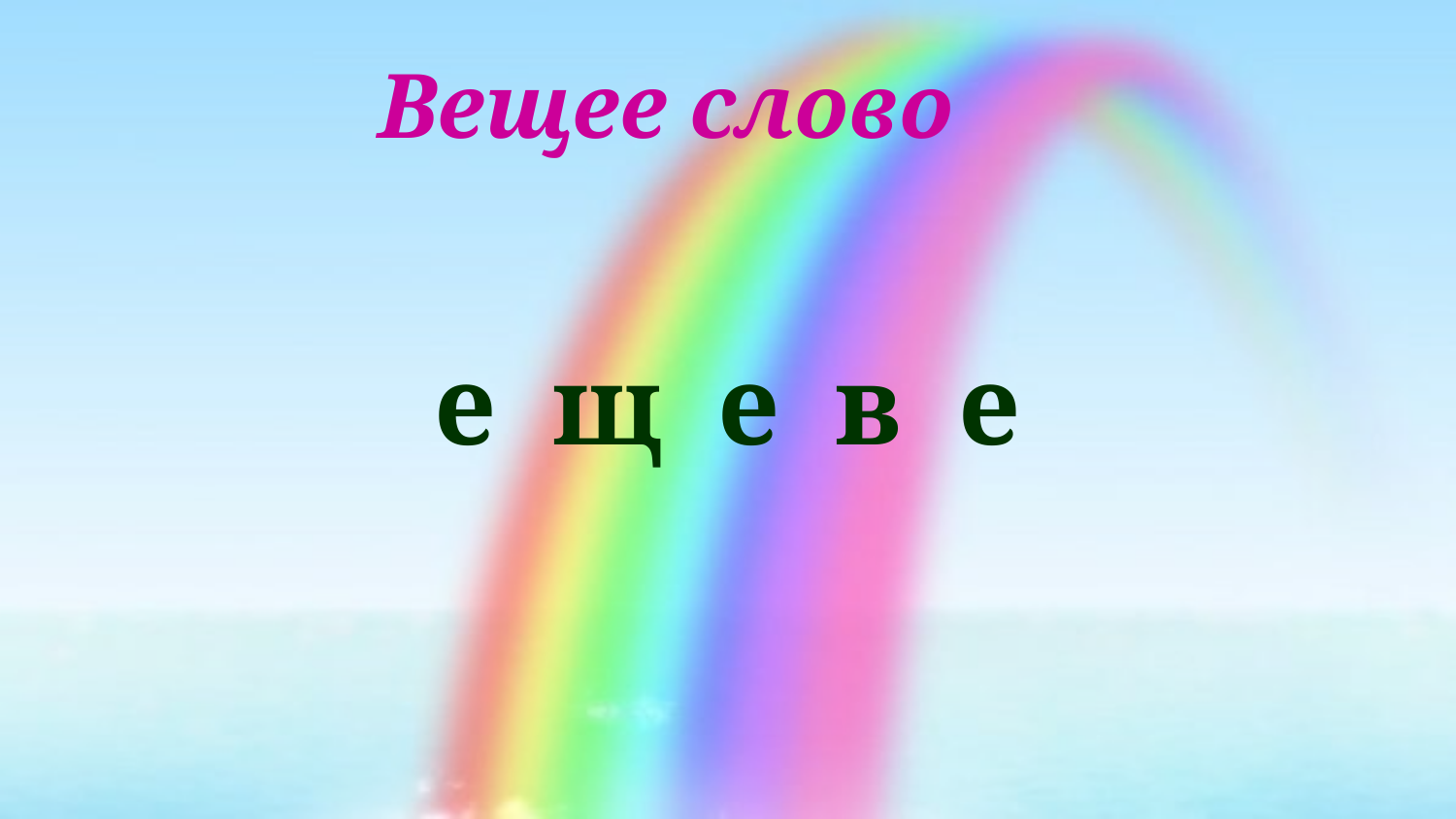

Вещее слово
е  щ  е  в  е